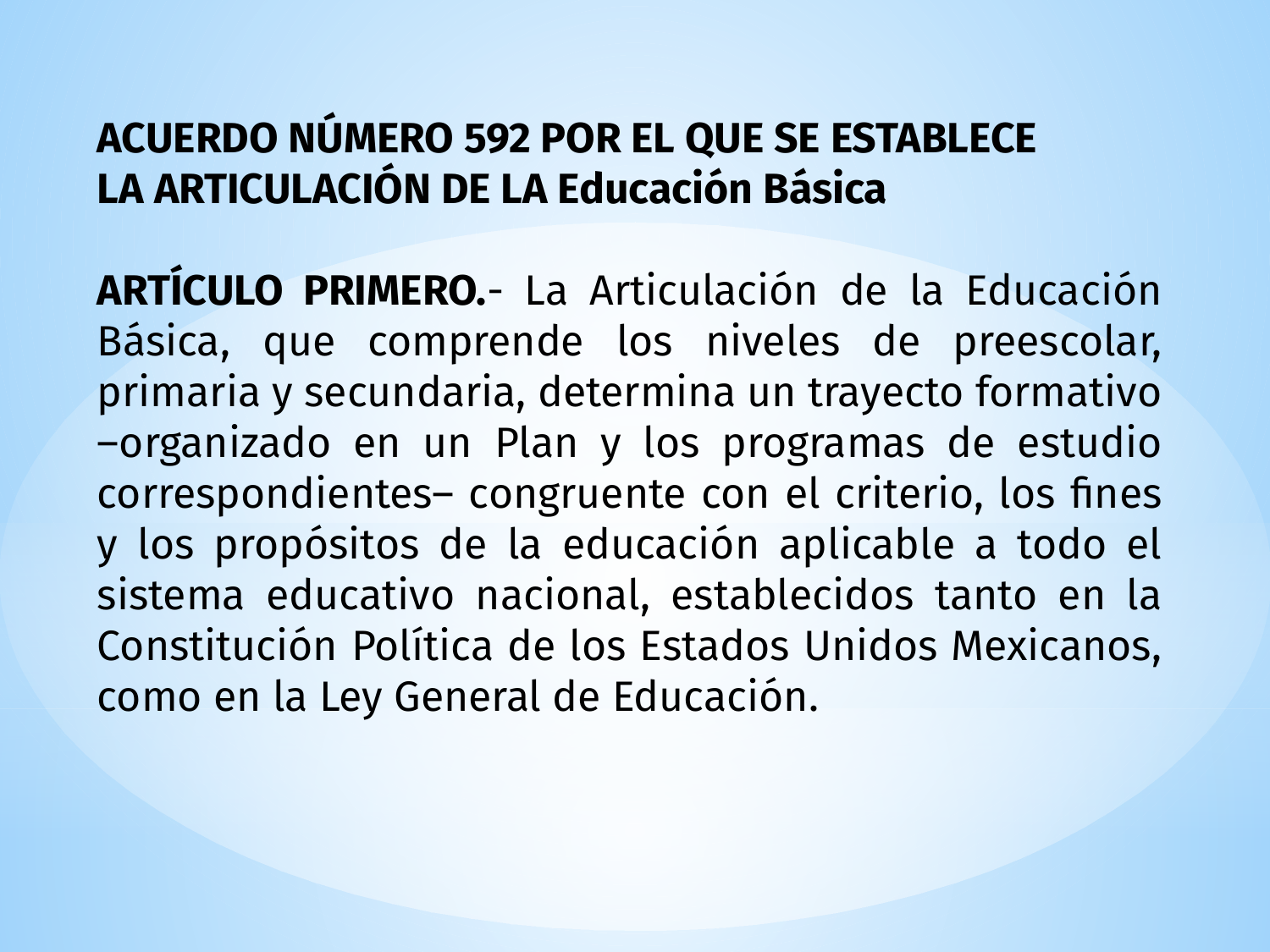

ACUERDO NÚMERO 592 POR EL QUE SE ESTABLECE
LA ARTICULACIÓN DE LA Educación Básica

ARTÍCULO PRIMERO.- La Articulación de la Educación Básica, que comprende los niveles de preescolar, primaria y secundaria, determina un trayecto formativo –organizado en un Plan y los programas de estudio correspondientes– congruente con el criterio, los fines y los propósitos de la educación aplicable a todo el sistema educativo nacional, establecidos tanto en la Constitución Política de los Estados Unidos Mexicanos, como en la Ley General de Educación.